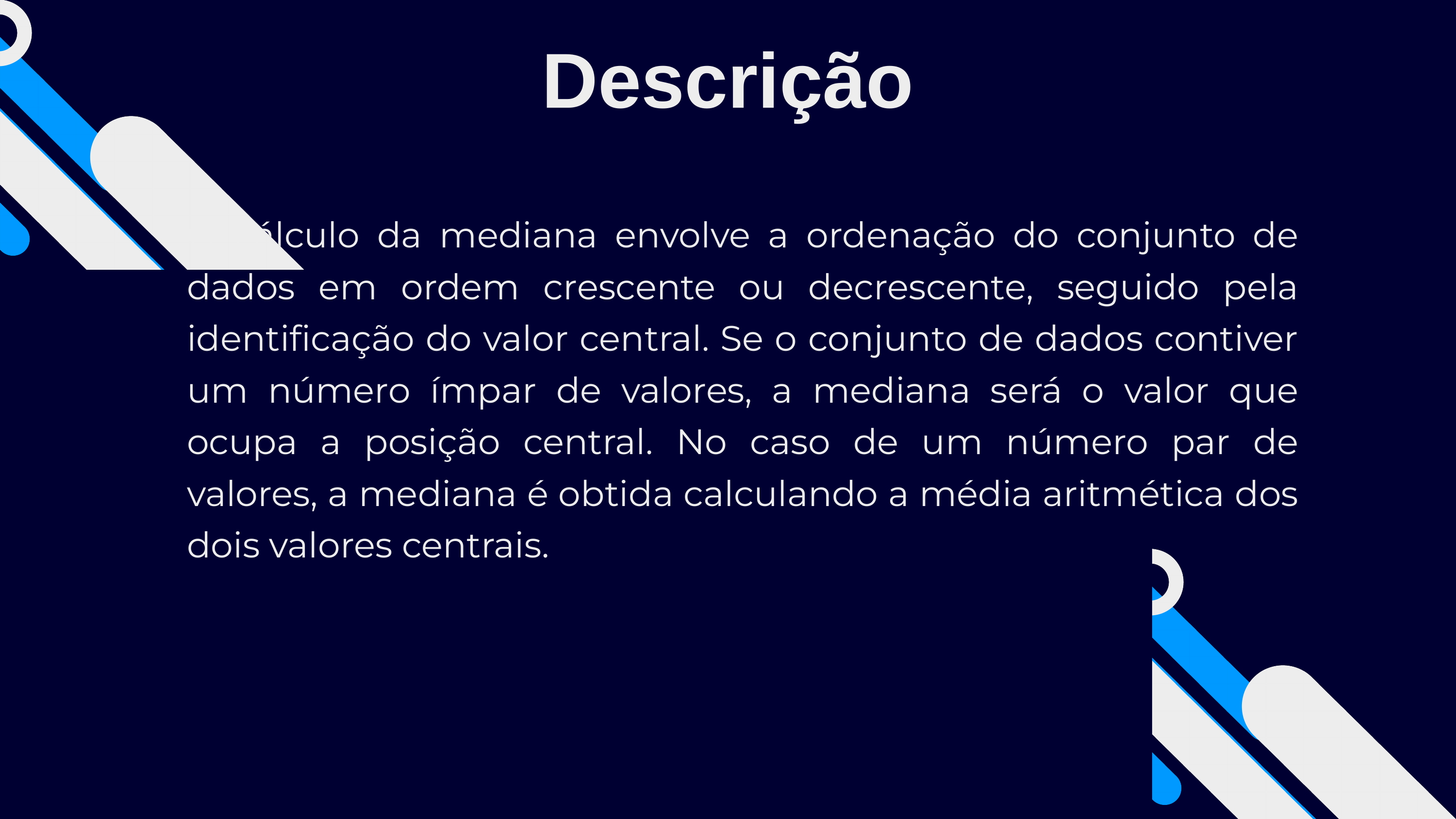

Descrição
O cálculo da mediana envolve a ordenação do conjunto de dados em ordem crescente ou decrescente, seguido pela identificação do valor central. Se o conjunto de dados contiver um número ímpar de valores, a mediana será o valor que ocupa a posição central. No caso de um número par de valores, a mediana é obtida calculando a média aritmética dos dois valores centrais.